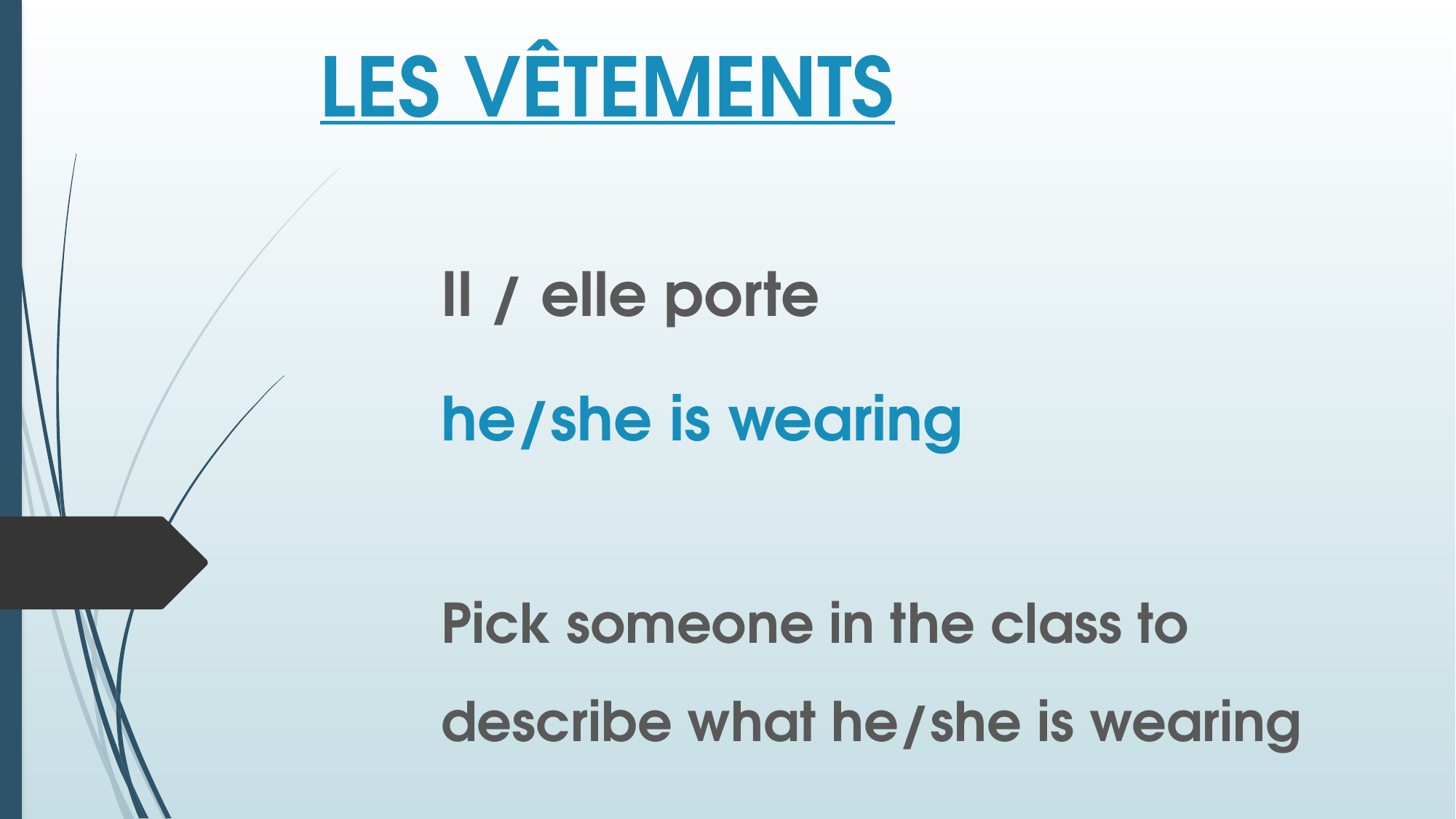

# LES VÊTEMENTS
Il / elle porte
he/she is wearing

Pick someone in the class to describe what he/she is wearing